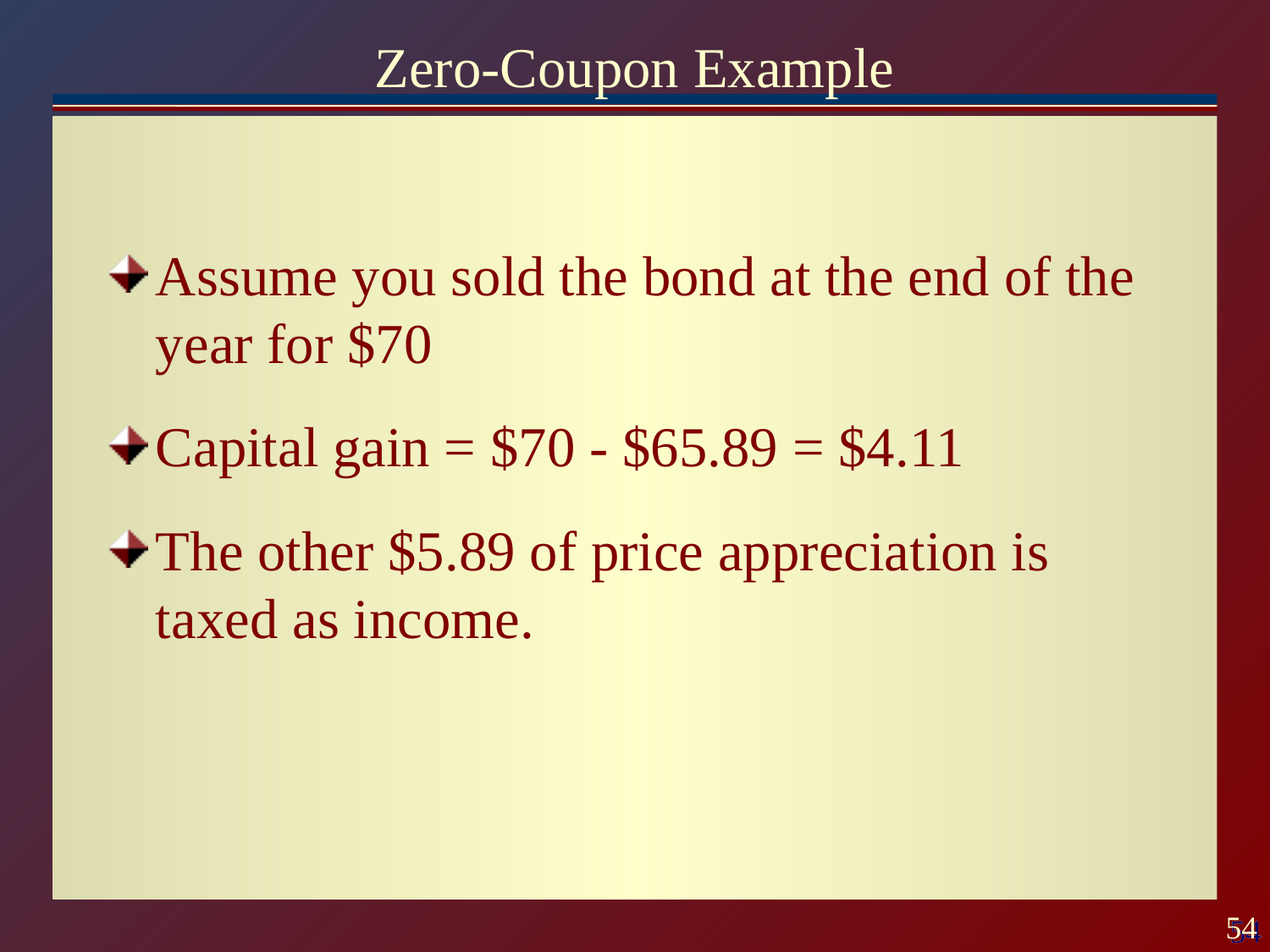

# Zero-Coupon Example
Assume you sold the bond at the end of the year for $70

Capital gain = $70 - $65.89 = $4.11

The other $5.89 of price appreciation is taxed as income.